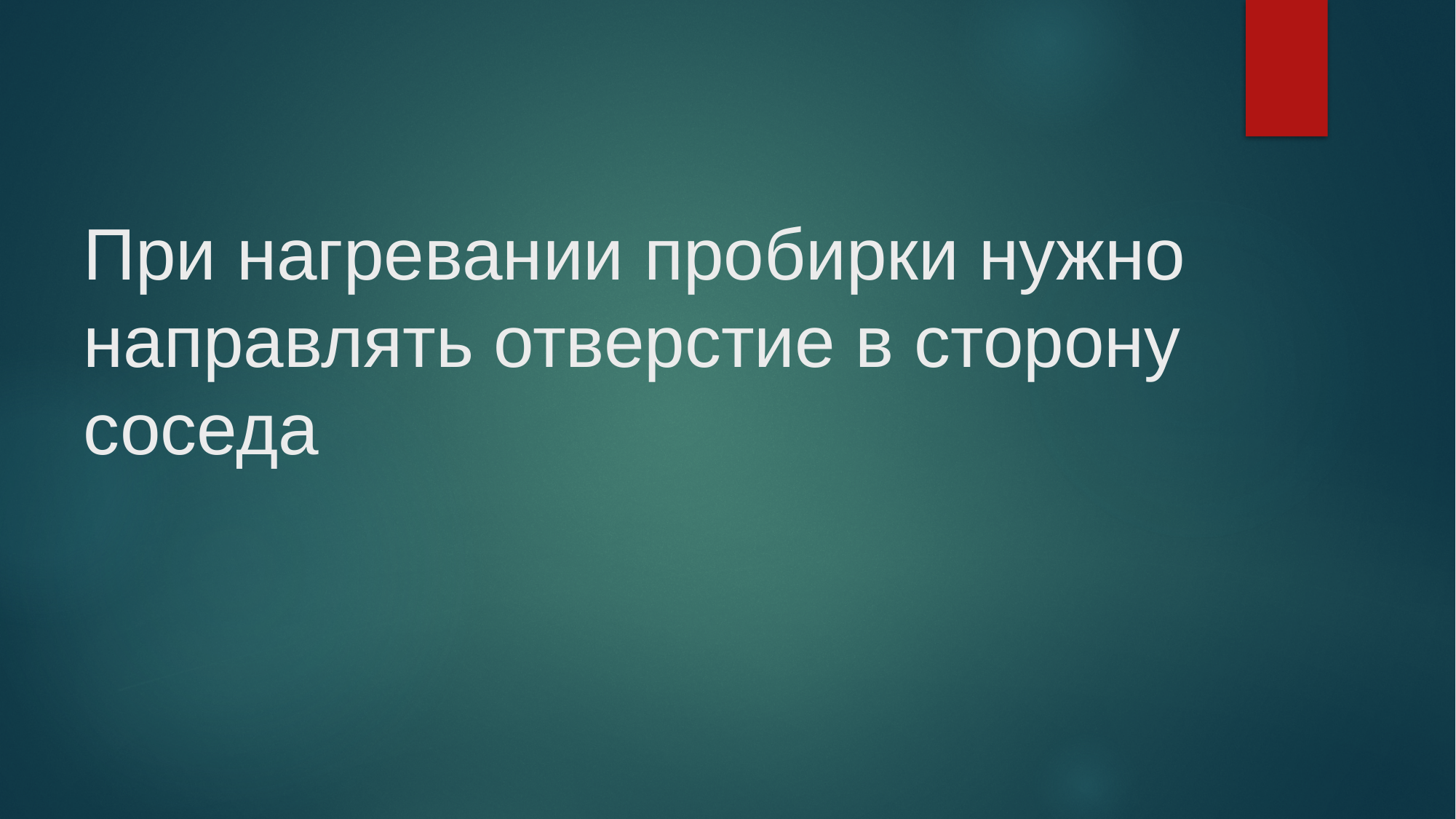

# При нагревании пробирки нужно направлять отверстие в сторону соседа